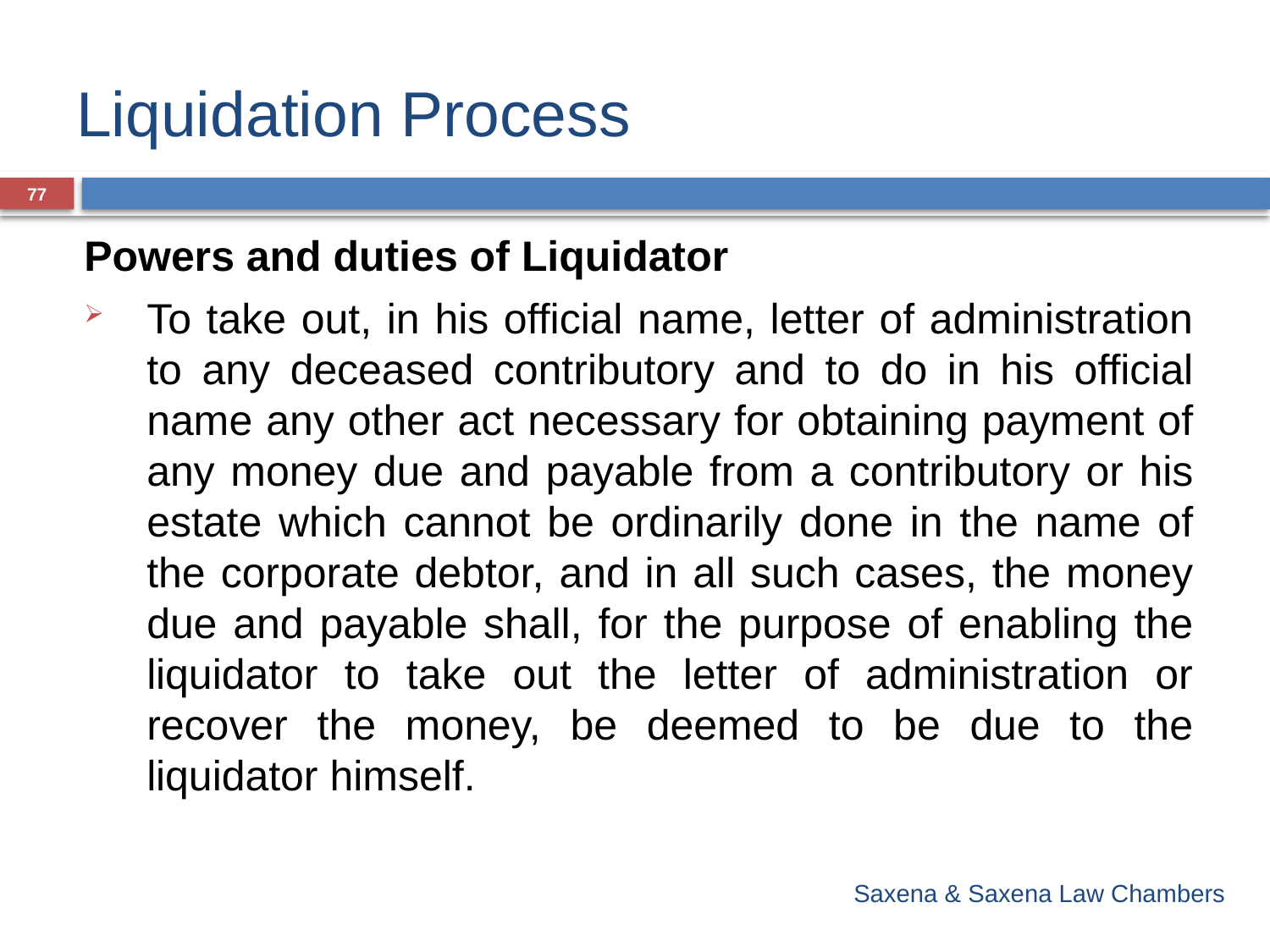

# Liquidation Process
77
Powers and duties of Liquidator
To take out, in his official name, letter of administration to any deceased contributory and to do in his official name any other act necessary for obtaining payment of any money due and payable from a contributory or his estate which cannot be ordinarily done in the name of the corporate debtor, and in all such cases, the money due and payable shall, for the purpose of enabling the liquidator to take out the letter of administration or recover the money, be deemed to be due to the liquidator himself.

Saxena & Saxena Law Chambers